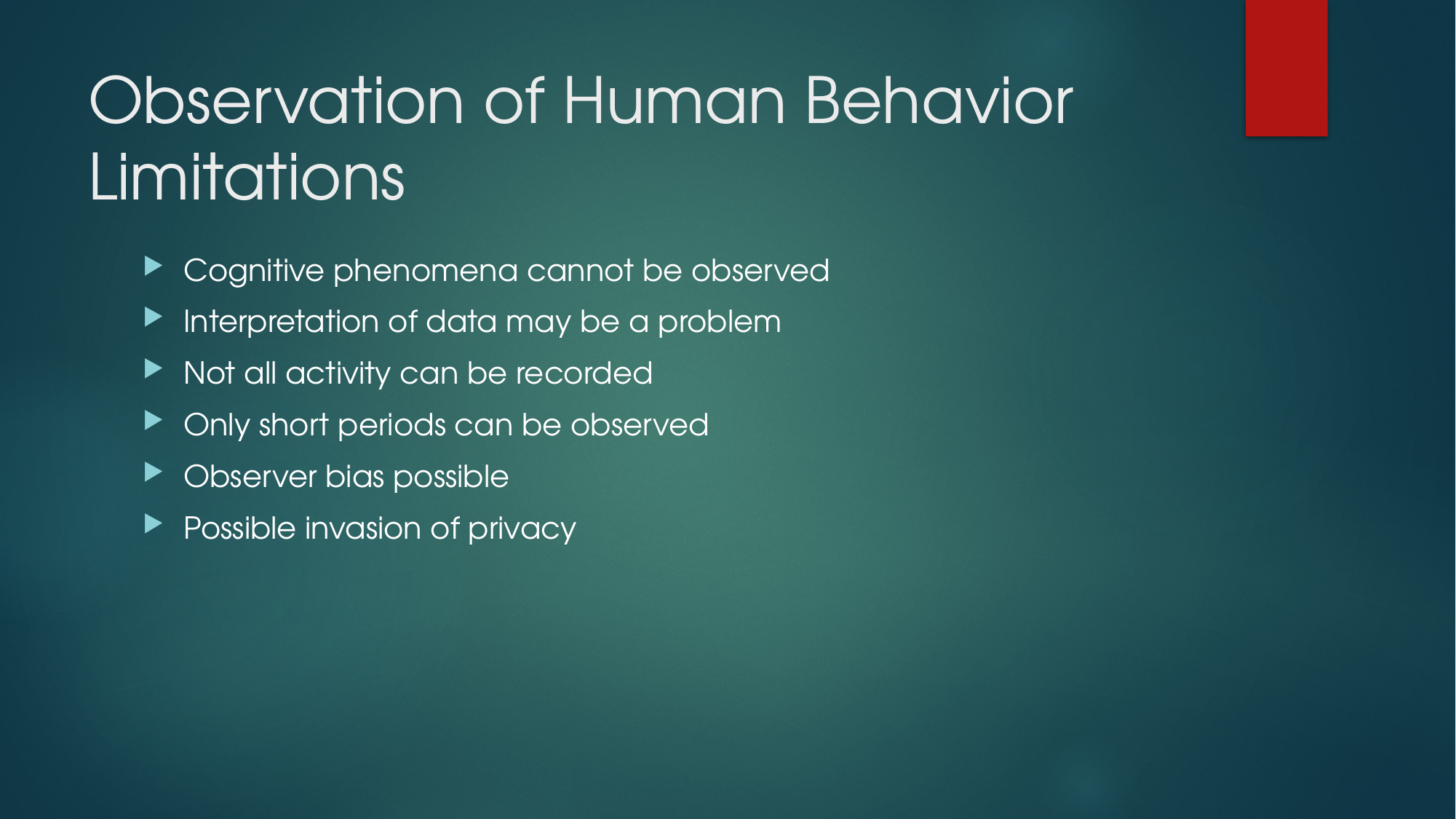

# Observation of Human Behavior Limitations
Cognitive phenomena cannot be observed
Interpretation of data may be a problem
Not all activity can be recorded
Only short periods can be observed
Observer bias possible
Possible invasion of privacy